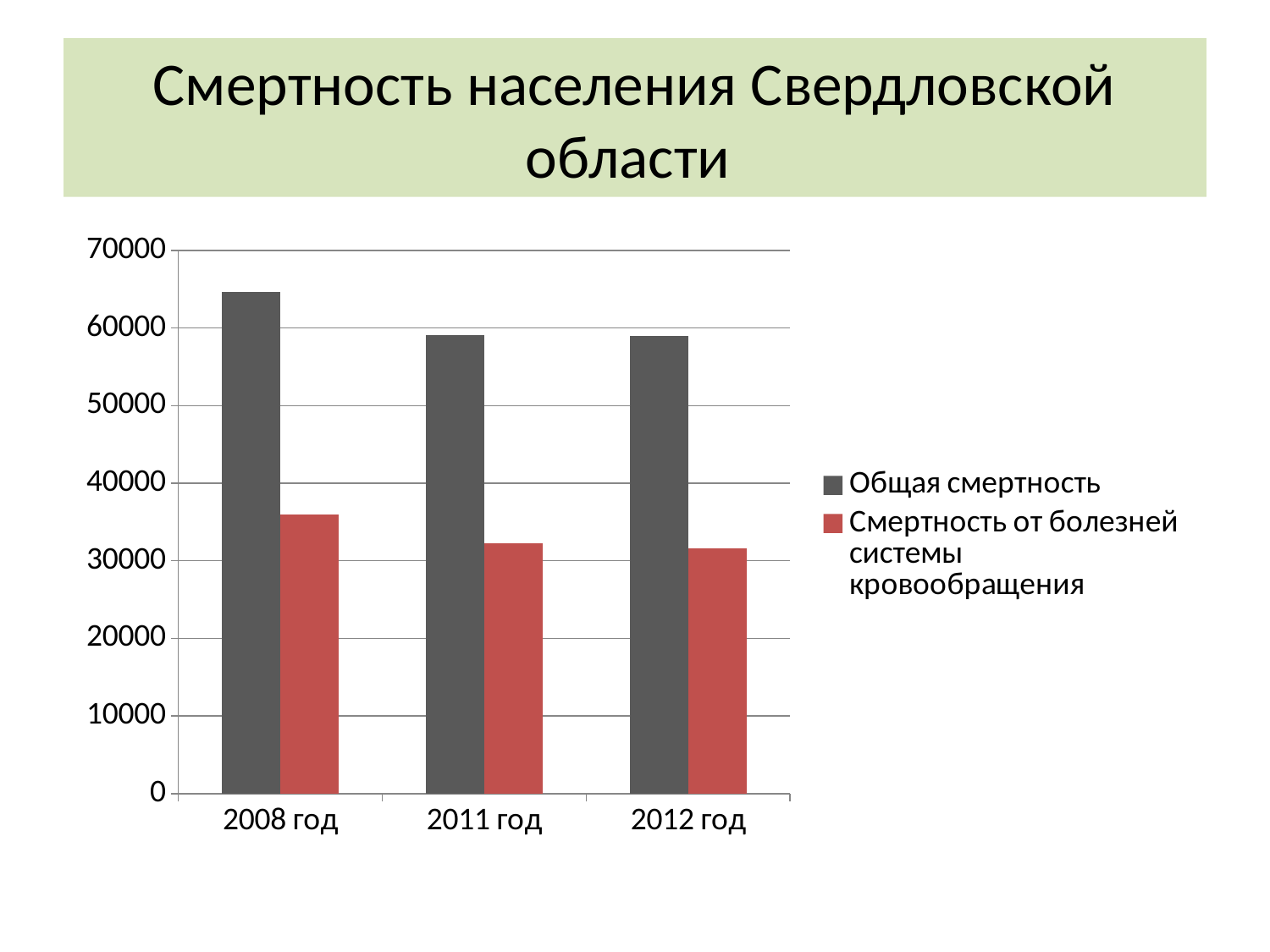

# Смертность населения Свердловской области

### Chart

| Category | Общая смертность | Смертность от болезней  системы кровообращения |
|---|---|---|
| 2008 год | 64701.0 | 35982.0 |
| 2011 год | 59108.0 | 32260.0 |
| 2012 год | 59033.0 | 31560.0 |